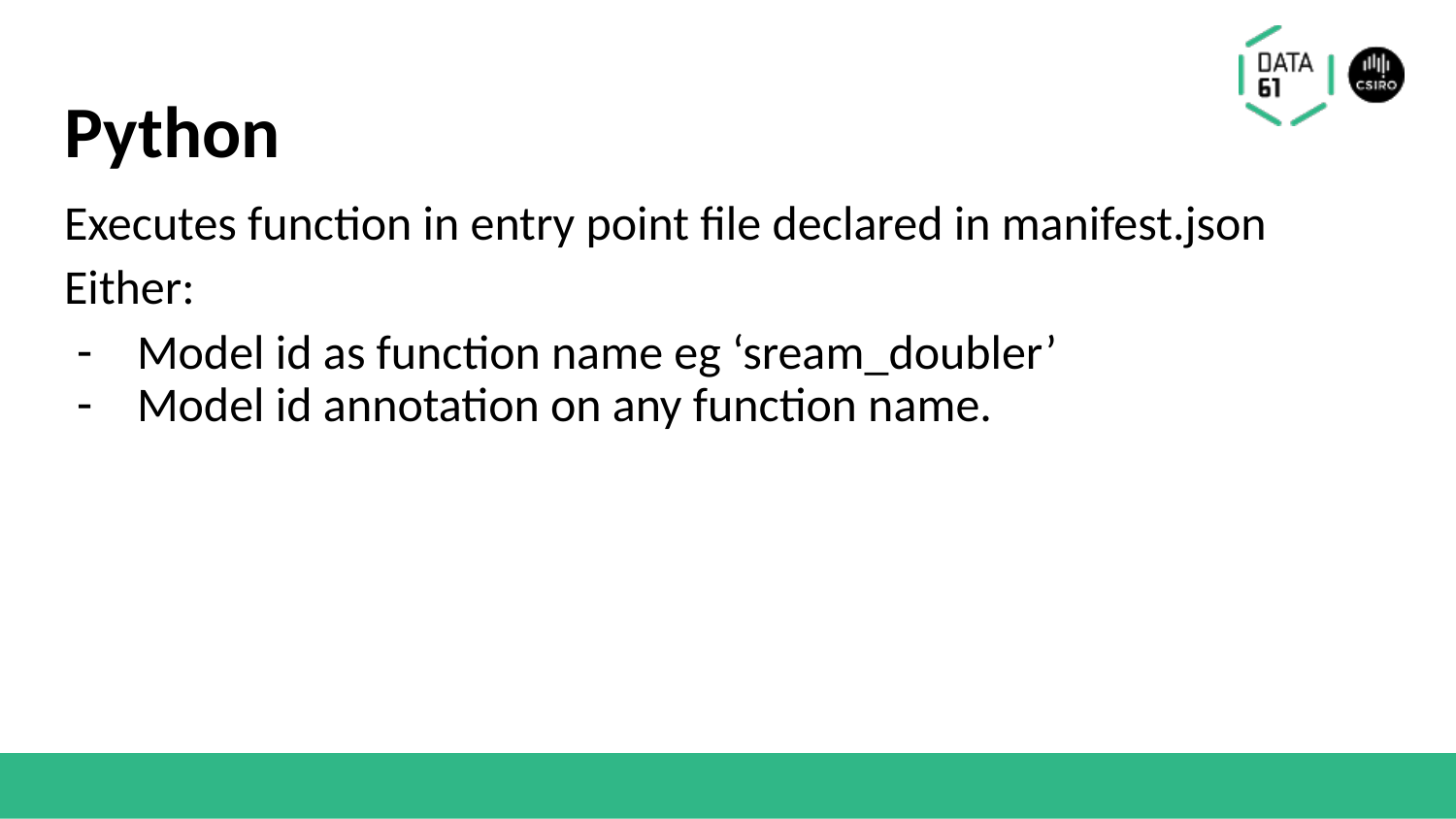

# Python
Executes function in entry point file declared in manifest.json
Either:
Model id as function name eg ‘sream_doubler’
Model id annotation on any function name.